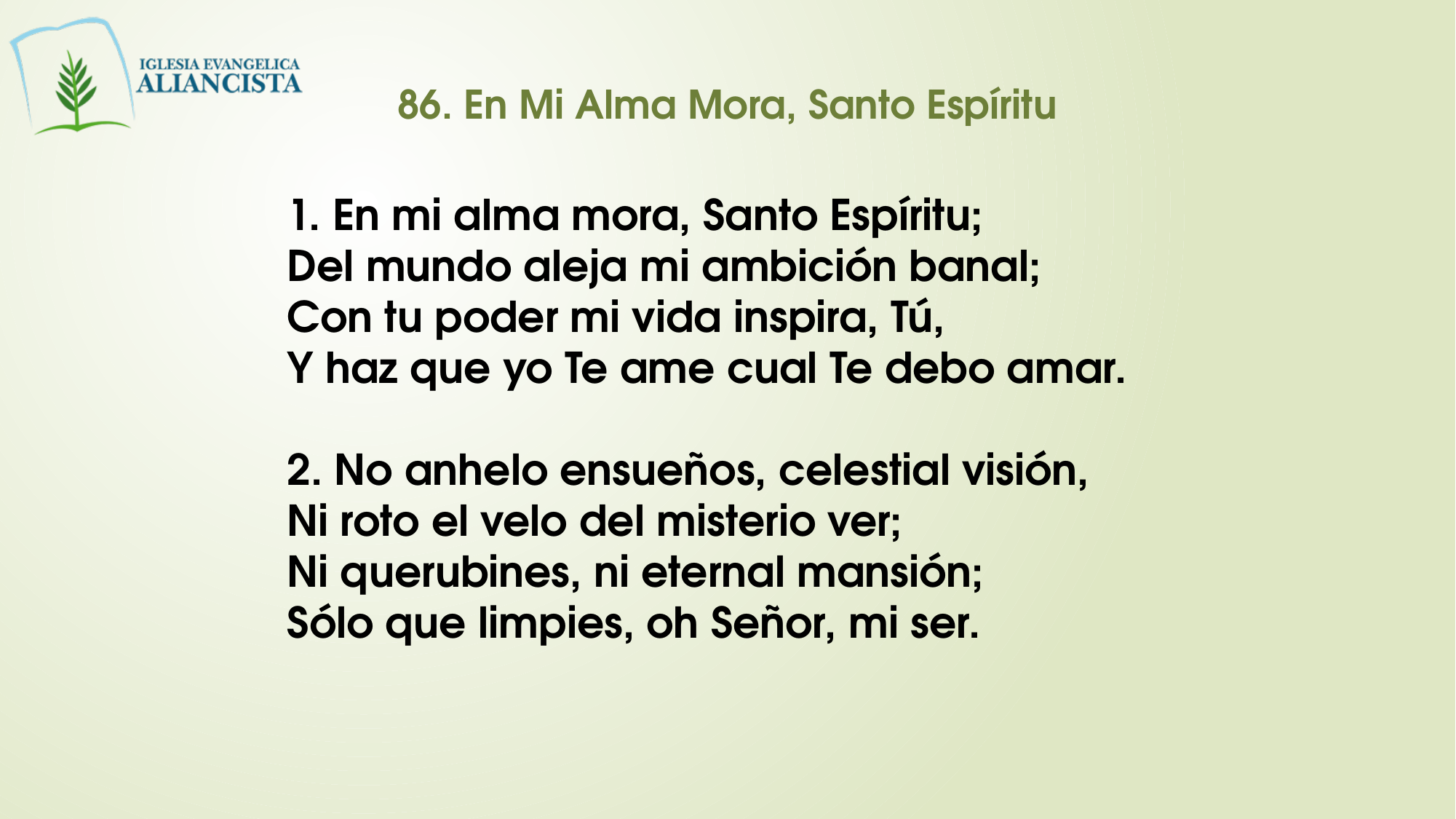

86. En Mi Alma Mora, Santo Espíritu
1. En mi alma mora, Santo Espíritu;
Del mundo aleja mi ambición banal;
Con tu poder mi vida inspira, Tú,
Y haz que yo Te ame cual Te debo amar.

2. No anhelo ensueños, celestial visión,
Ni roto el velo del misterio ver;
Ni querubines, ni eternal mansión;
Sólo que limpies, oh Señor, mi ser.